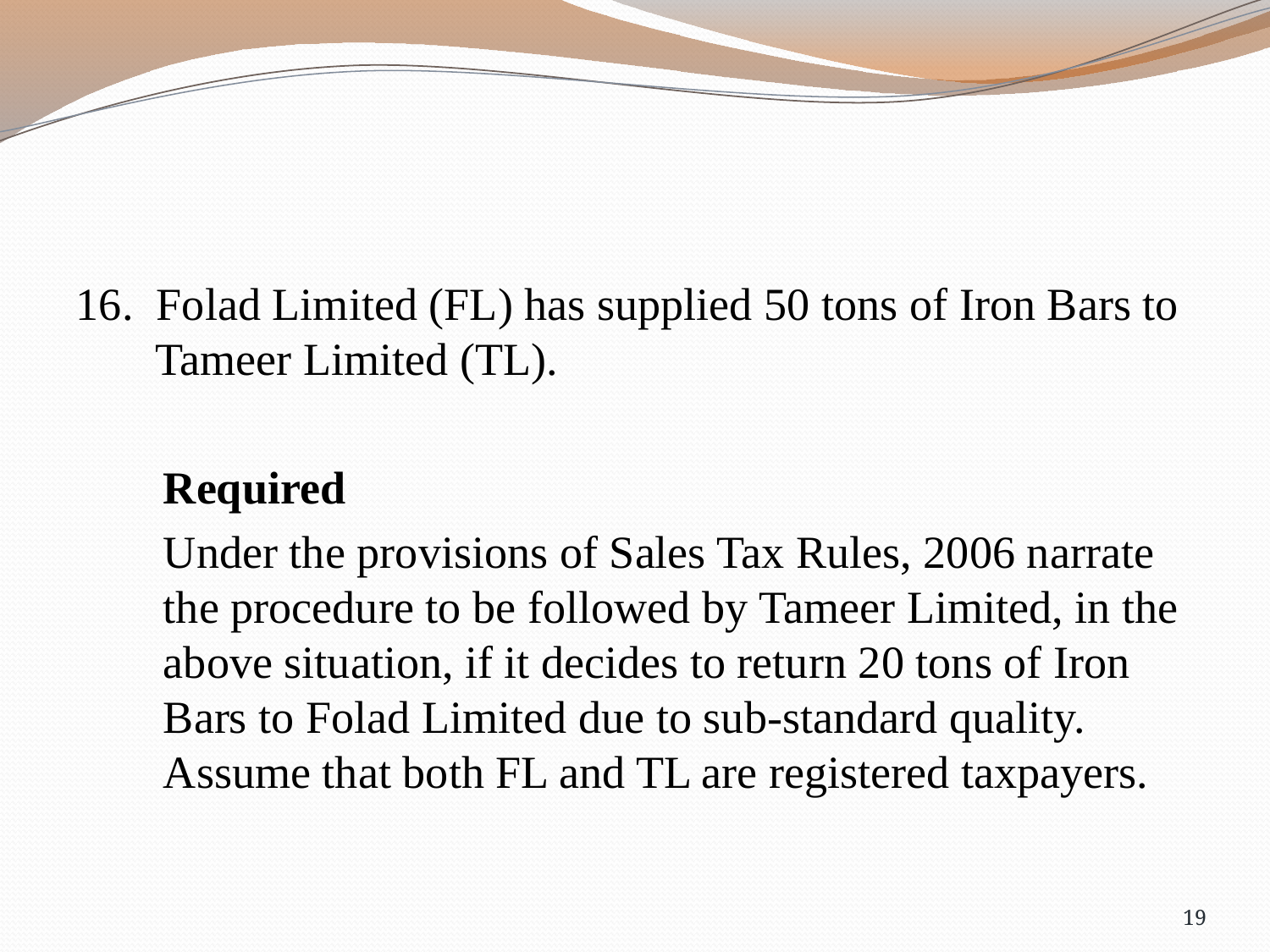

16.  Folad Limited (FL) has supplied 50 tons of Iron Bars to Tameer Limited (TL).

Required
Under the provisions of Sales Tax Rules, 2006 narrate the procedure to be followed by Tameer Limited, in the above situation, if it decides to return 20 tons of Iron Bars to Folad Limited due to sub-standard quality. Assume that both FL and TL are registered taxpayers.

19